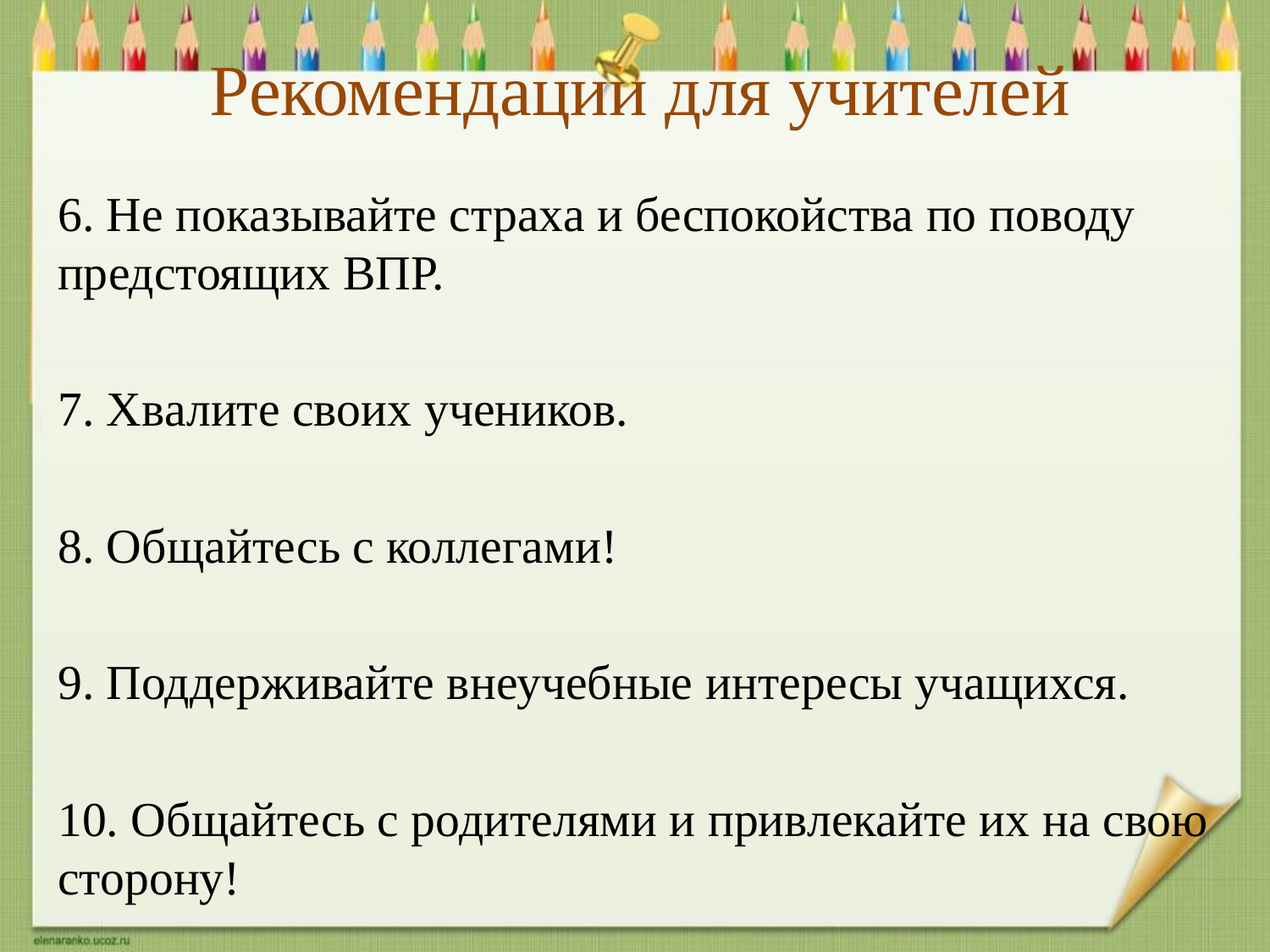

# Рекомендации для учителей
6. Не показывайте страха и беспокойства по поводу предстоящих ВПР.

7. Хвалите своих учеников.

8. Общайтесь с коллегами!

9. Поддерживайте внеучебные интересы учащихся.

10. Общайтесь с родителями и привлекайте их на свою сторону!